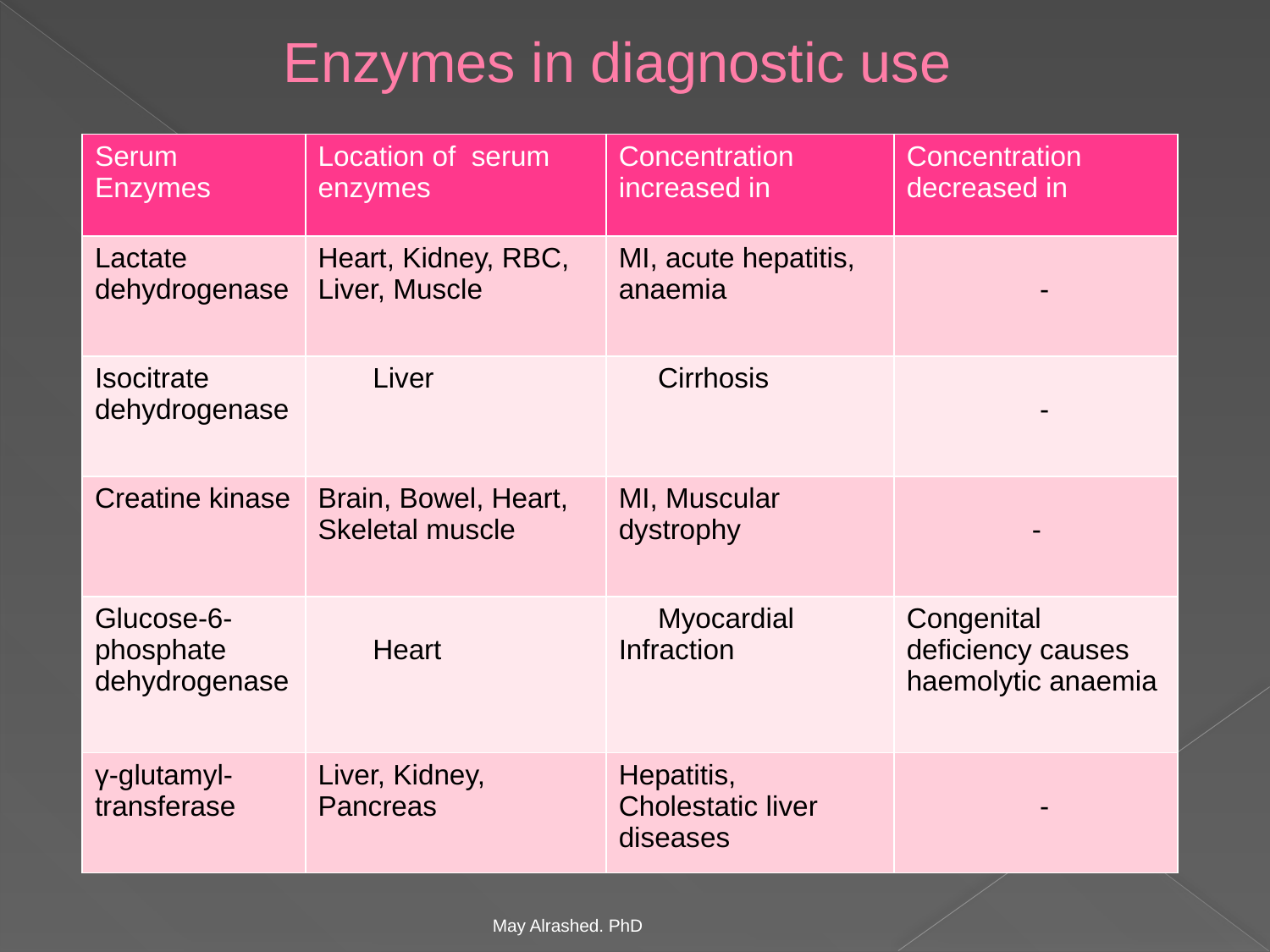

# Enzymes in diagnostic use
| Serum Enzymes | Location of serum enzymes | Concentration increased in | Concentration decreased in |
| --- | --- | --- | --- |
| Lactate dehydrogenase | Heart, Kidney, RBC, Liver, Muscle | MI, acute hepatitis, anaemia | - |
| Isocitrate dehydrogenase | Liver | Cirrhosis | - |
| Creatine kinase | Brain, Bowel, Heart, Skeletal muscle | MI, Muscular dystrophy | - |
| Glucose-6- phosphate dehydrogenase | Heart | Myocardial Infraction | Congenital deficiency causes haemolytic anaemia |
| γ-glutamyl-transferase | Liver, Kidney, Pancreas | Hepatitis, Cholestatic liver diseases | - |
May Alrashed. PhD